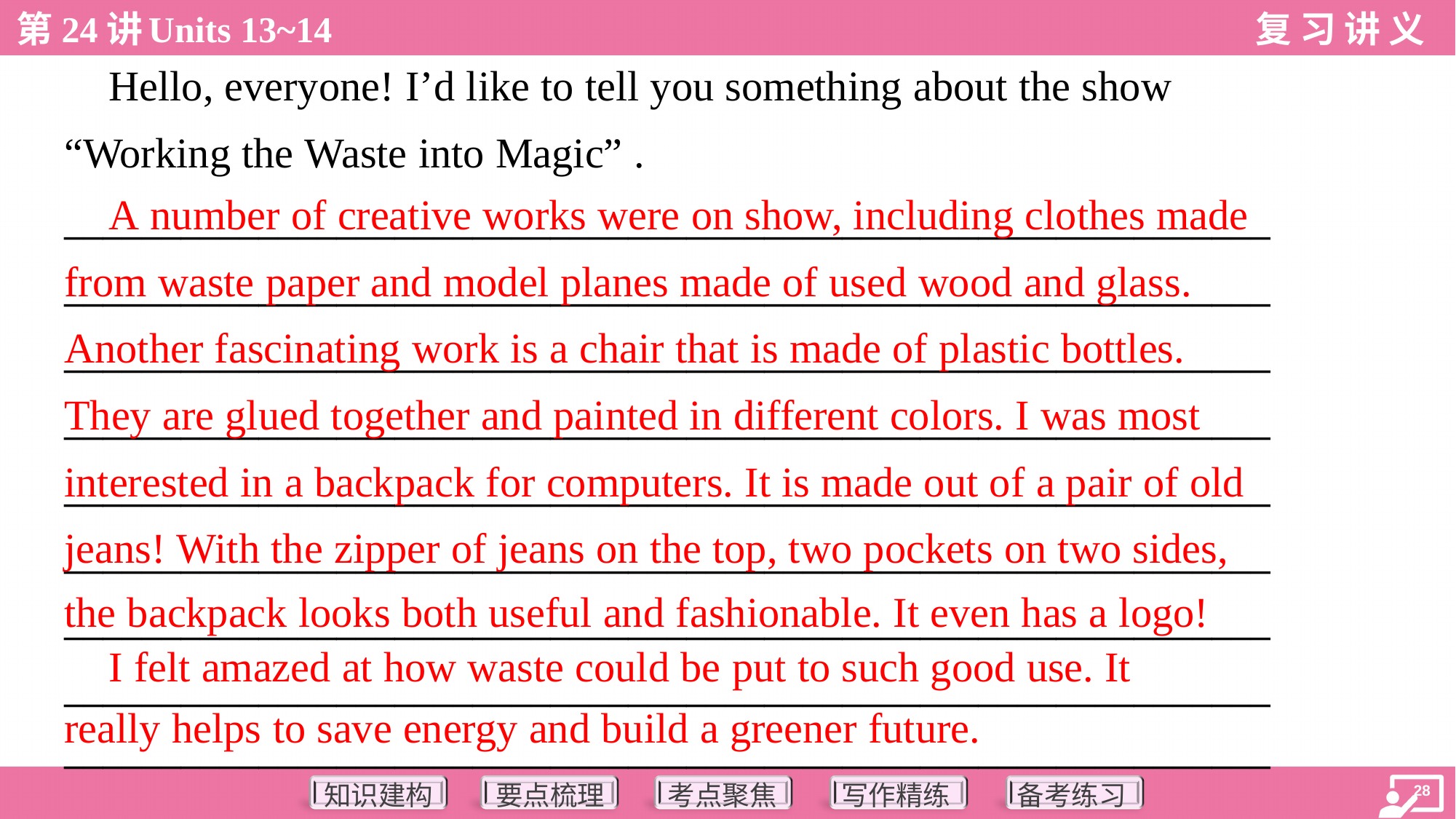

Hello, everyone! I’d like to tell you something about the show
“Working the Waste into Magic” .
______________________________________________________________
______________________________________________________________
______________________________________________________________
______________________________________________________________
______________________________________________________________
______________________________________________________________
______________________________________________________________
______________________________________________________________
______________________________________________________________
    A number of creative works were on show, including clothes made
from waste paper and model planes made of used wood and glass.
Another fascinating work is a chair that is made of plastic bottles.
They are glued together and painted in different colors. I was most
interested in a backpack for computers. It is made out of a pair of old
jeans! With the zipper of jeans on the top, two pockets on two sides,
the backpack looks both useful and fashionable. It even has a logo!
    I felt amazed at how waste could be put to such good use. It
really helps to save energy and build a greener future.